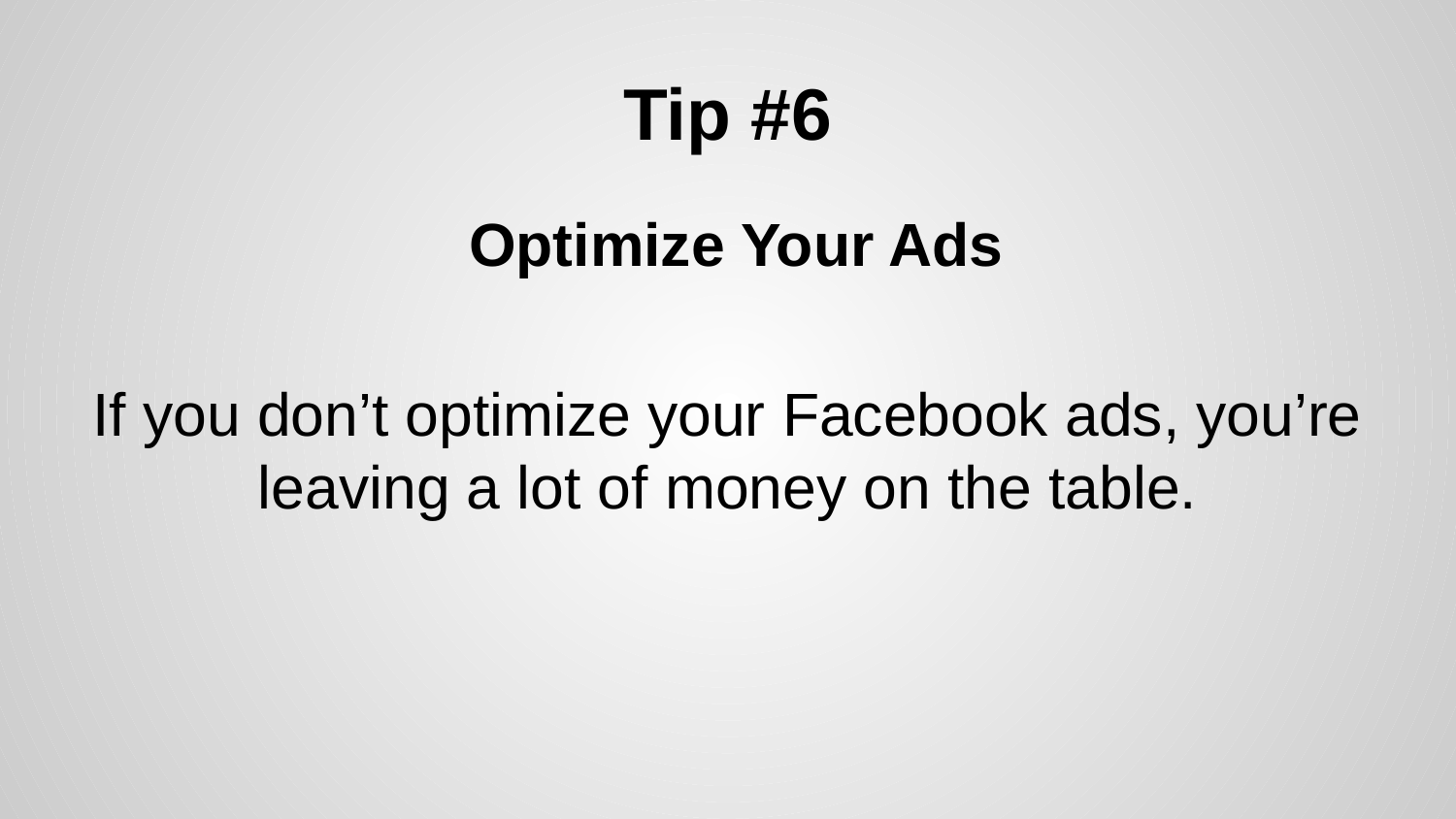

# Tip #6
 Optimize Your Ads

If you don’t optimize your Facebook ads, you’re leaving a lot of money on the table.